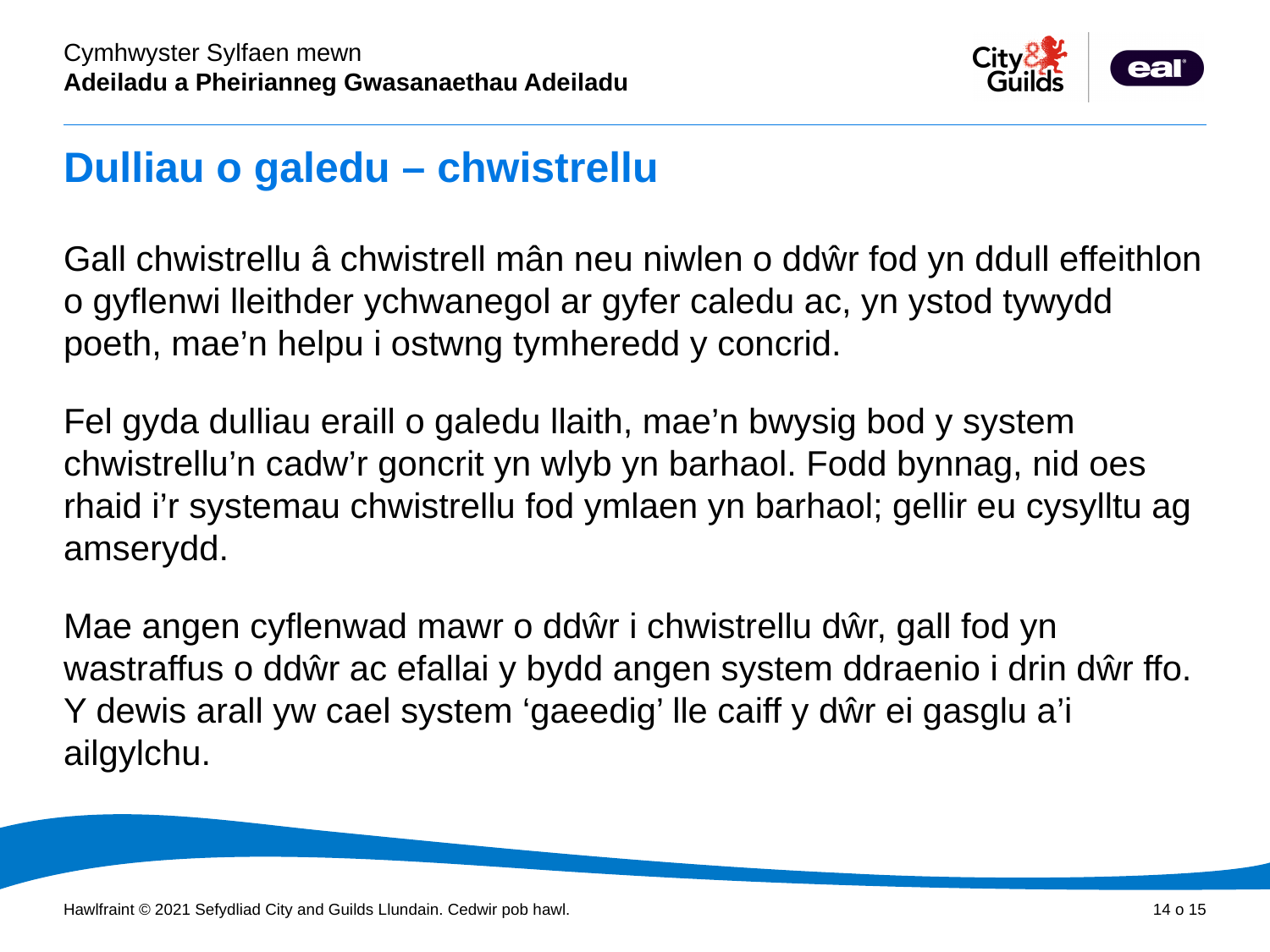

# Dulliau o galedu – chwistrellu
Gall chwistrellu â chwistrell mân neu niwlen o ddŵr fod yn ddull effeithlon o gyflenwi lleithder ychwanegol ar gyfer caledu ac, yn ystod tywydd poeth, mae’n helpu i ostwng tymheredd y concrid.
Fel gyda dulliau eraill o galedu llaith, mae’n bwysig bod y system chwistrellu’n cadw’r goncrit yn wlyb yn barhaol. Fodd bynnag, nid oes rhaid i’r systemau chwistrellu fod ymlaen yn barhaol; gellir eu cysylltu ag amserydd.
Mae angen cyflenwad mawr o ddŵr i chwistrellu dŵr, gall fod yn wastraffus o ddŵr ac efallai y bydd angen system ddraenio i drin dŵr ffo. Y dewis arall yw cael system ‘gaeedig’ lle caiff y dŵr ei gasglu a’i ailgylchu.